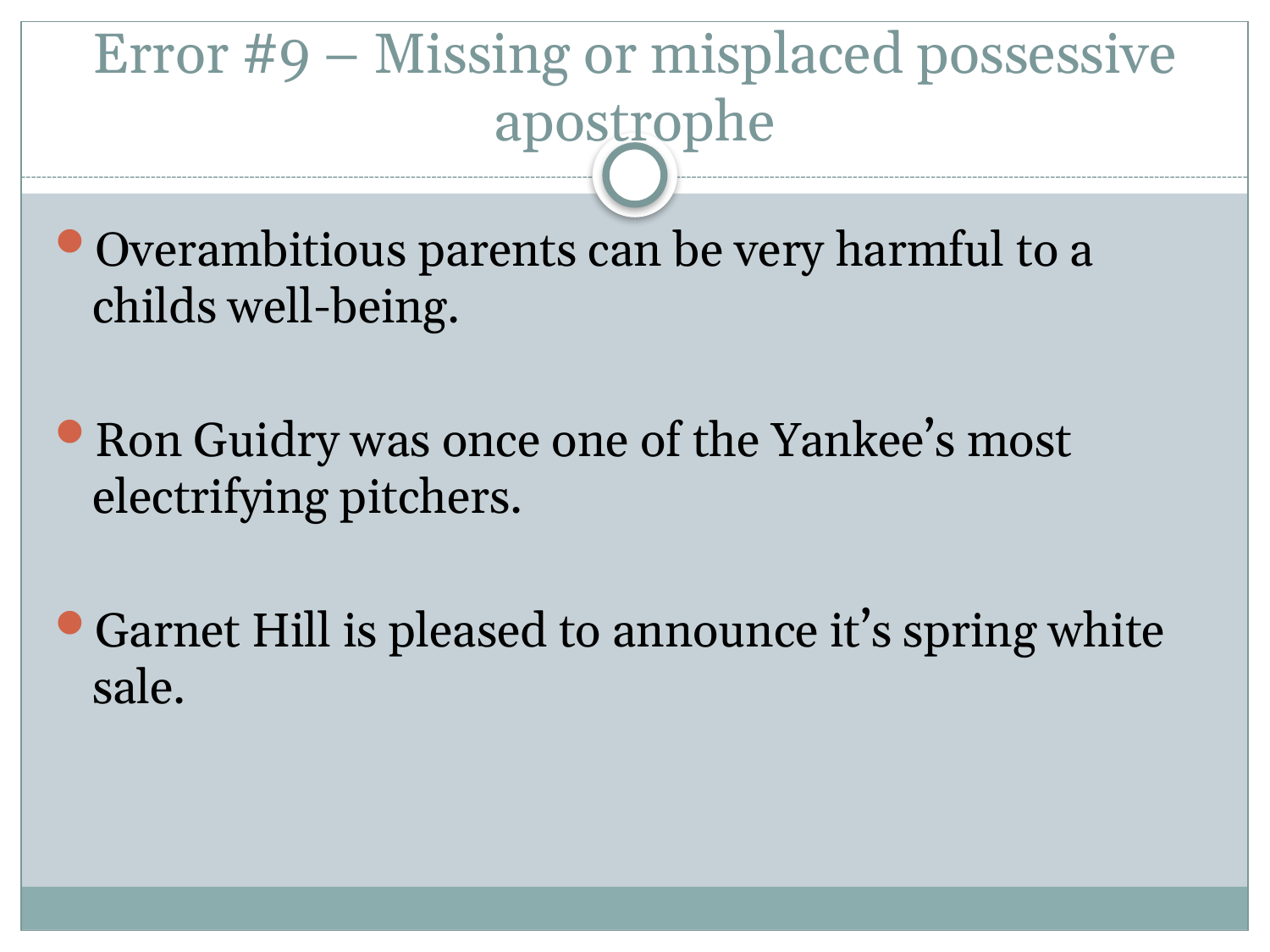

# Error #9 – Missing or misplaced possessive apostrophe
Overambitious parents can be very harmful to a childs well-being.

Ron Guidry was once one of the Yankee’s most electrifying pitchers.

Garnet Hill is pleased to announce it’s spring white sale.